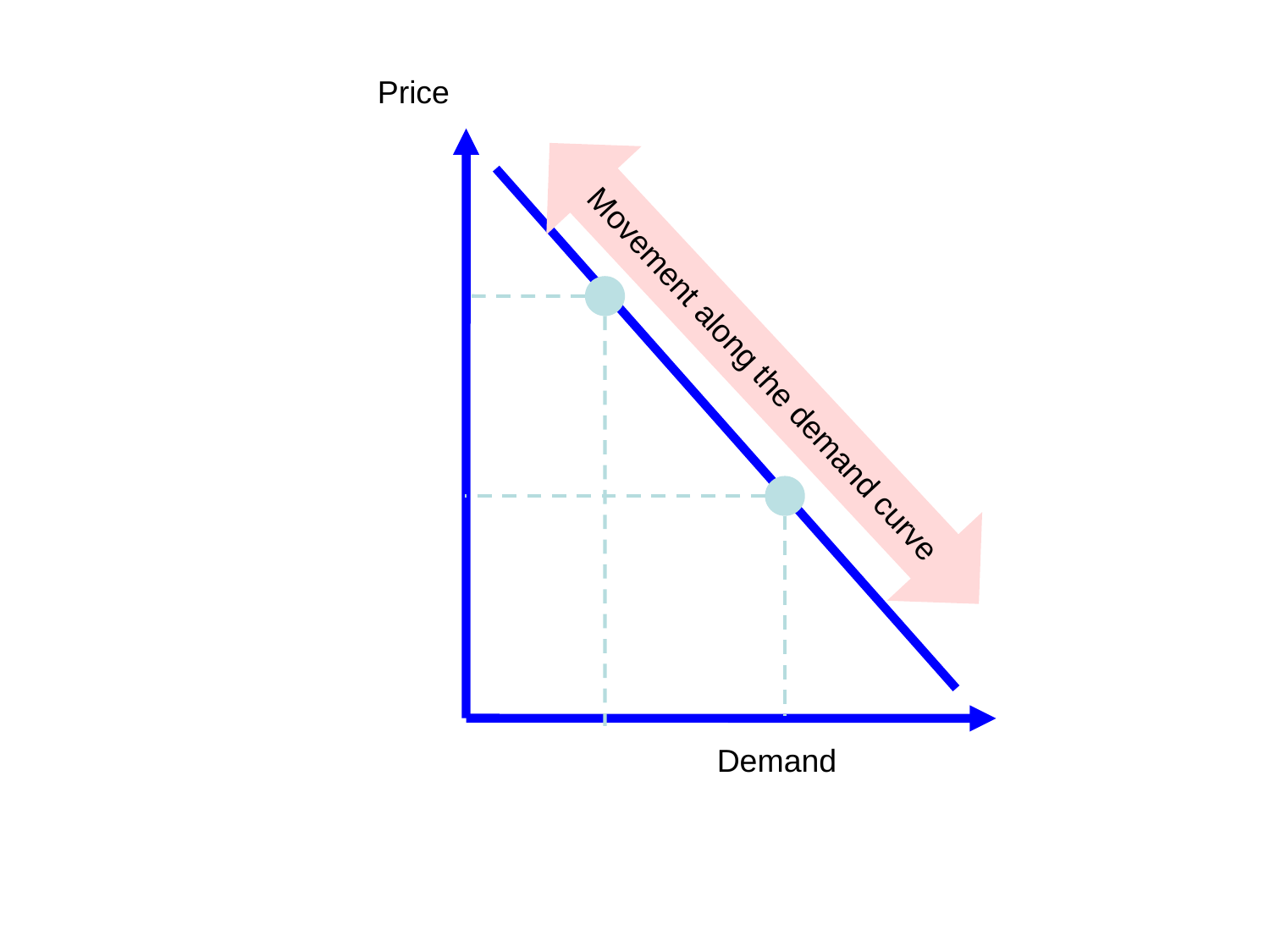

Price

Movement along the demand curve

Demand